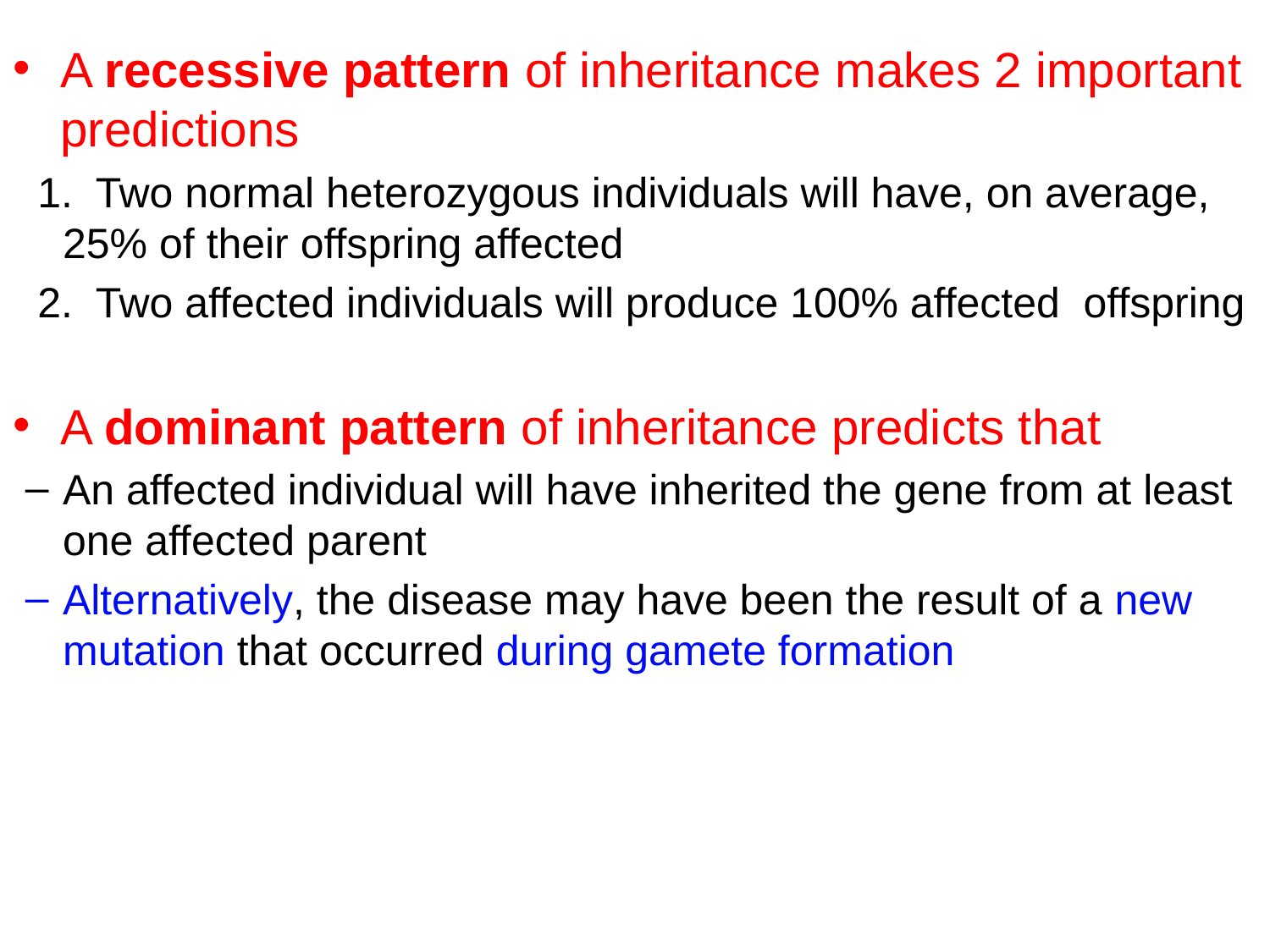

A recessive pattern of inheritance makes 2 important predictions
1.  Two normal heterozygous individuals will have, on average, 25% of their offspring affected
2.  Two affected individuals will produce 100% affected  offspring

A dominant pattern of inheritance predicts that
An affected individual will have inherited the gene from at least one affected parent
Alternatively, the disease may have been the result of a new mutation that occurred during gamete formation